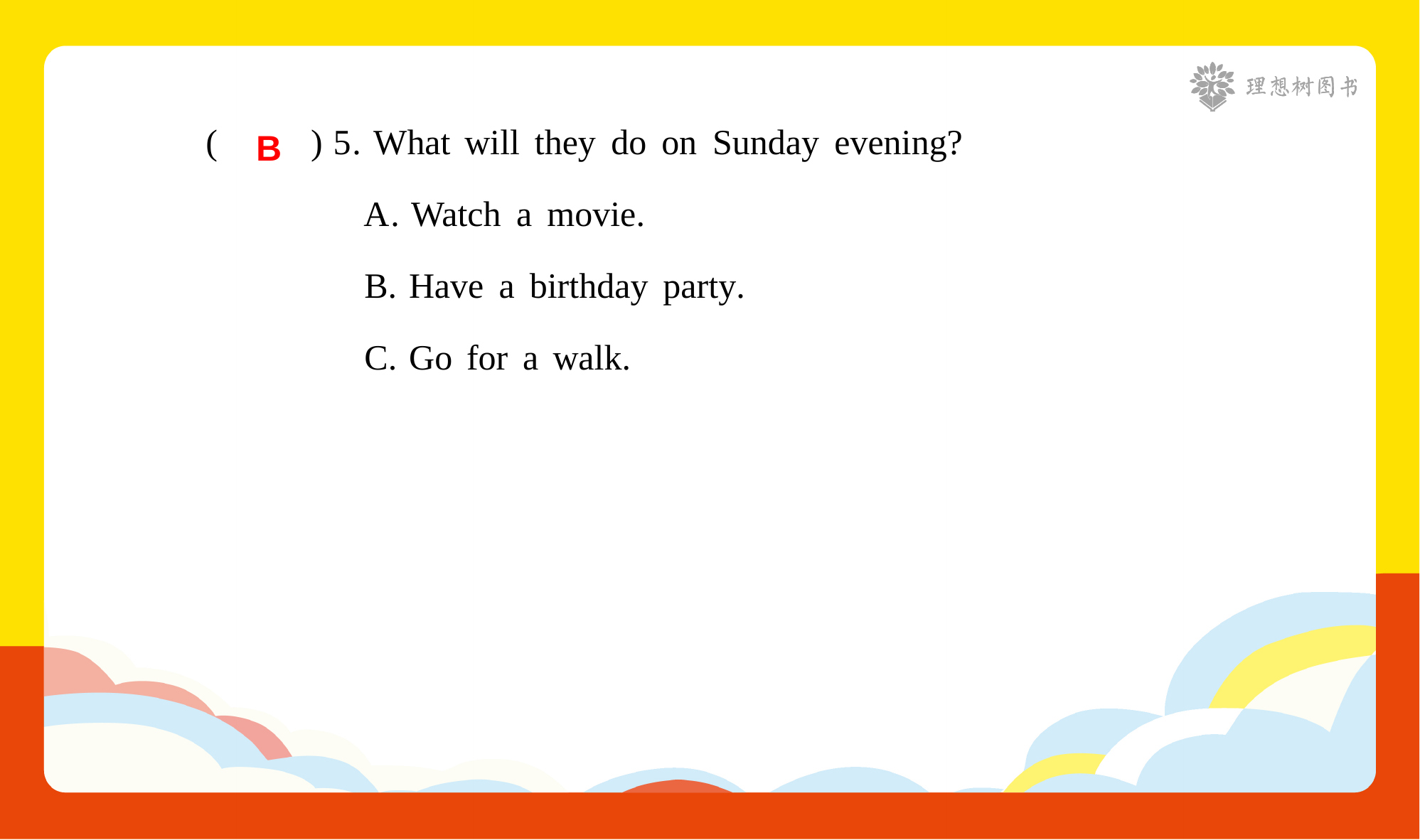

B

(         ) 5. What will they do on Sunday evening?

A. Watch a movie.

B. Have a birthday party.

C. Go for a walk.